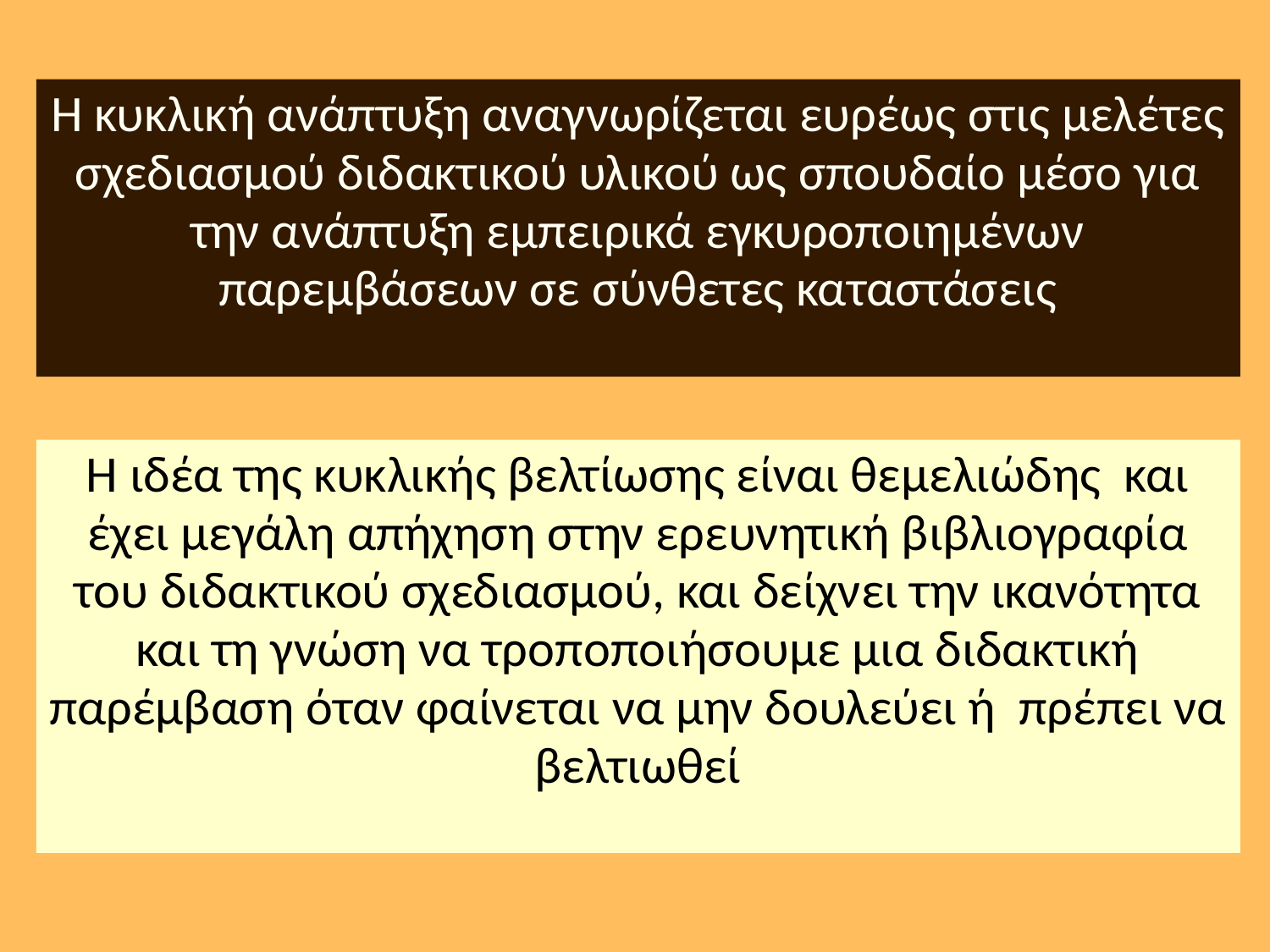

Η κυκλική ανάπτυξη αναγνωρίζεται ευρέως στις μελέτες σχεδιασμού διδακτικού υλικού ως σπουδαίο μέσο για την ανάπτυξη εμπειρικά εγκυροποιημένων παρεμβάσεων σε σύνθετες καταστάσεις
Η ιδέα της κυκλικής βελτίωσης είναι θεμελιώδης  και έχει μεγάλη απήχηση στην ερευνητική βιβλιογραφία του διδακτικού σχεδιασμού, και δείχνει την ικανότητα και τη γνώση να τροποποιήσουμε μια διδακτική παρέμβαση όταν φαίνεται να μην δουλεύει ή  πρέπει να βελτιωθεί